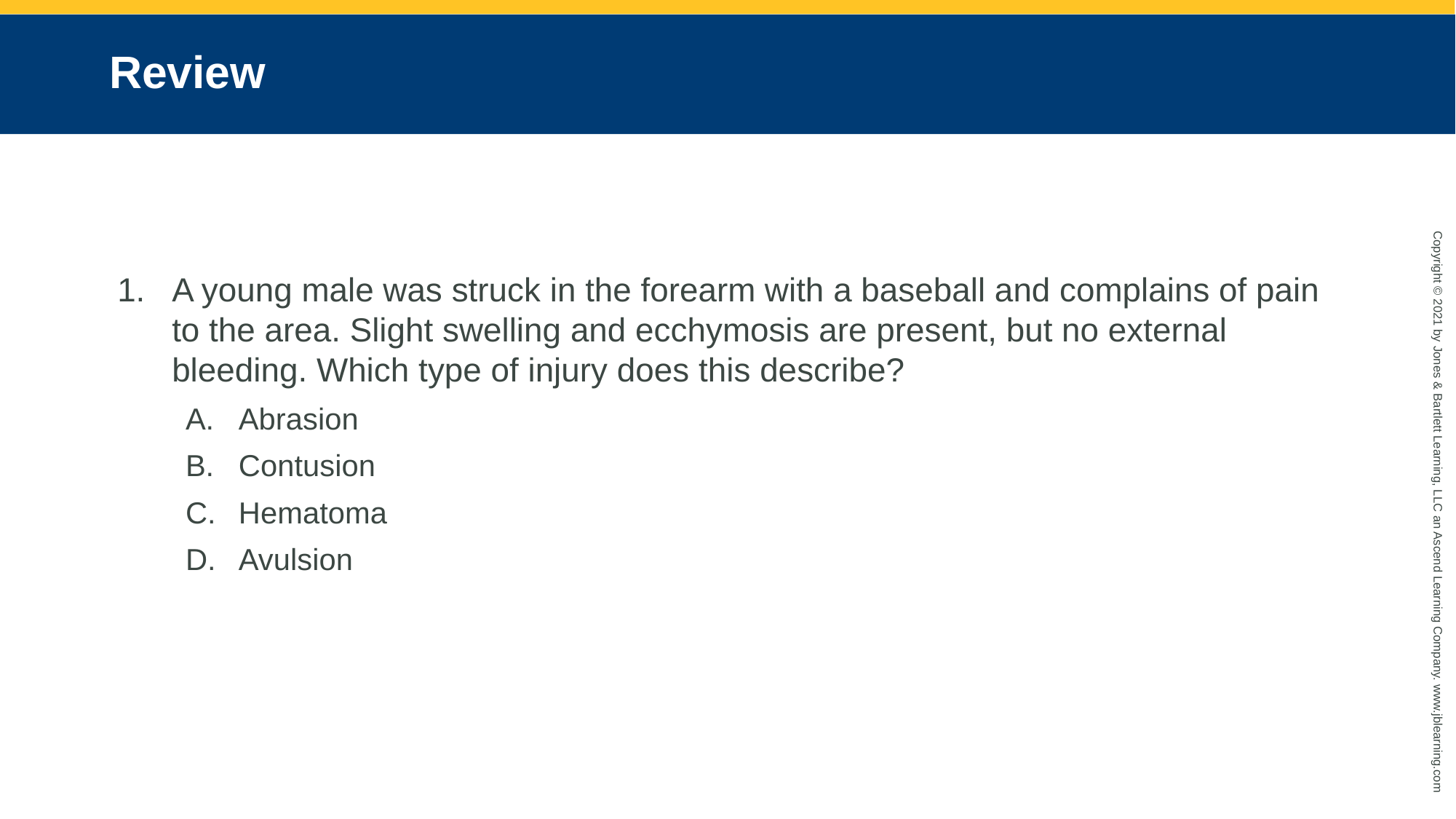

# Review
A young male was struck in the forearm with a baseball and complains of pain to the area. Slight swelling and ecchymosis are present, but no external bleeding. Which type of injury does this describe?
Abrasion
Contusion
Hematoma
Avulsion